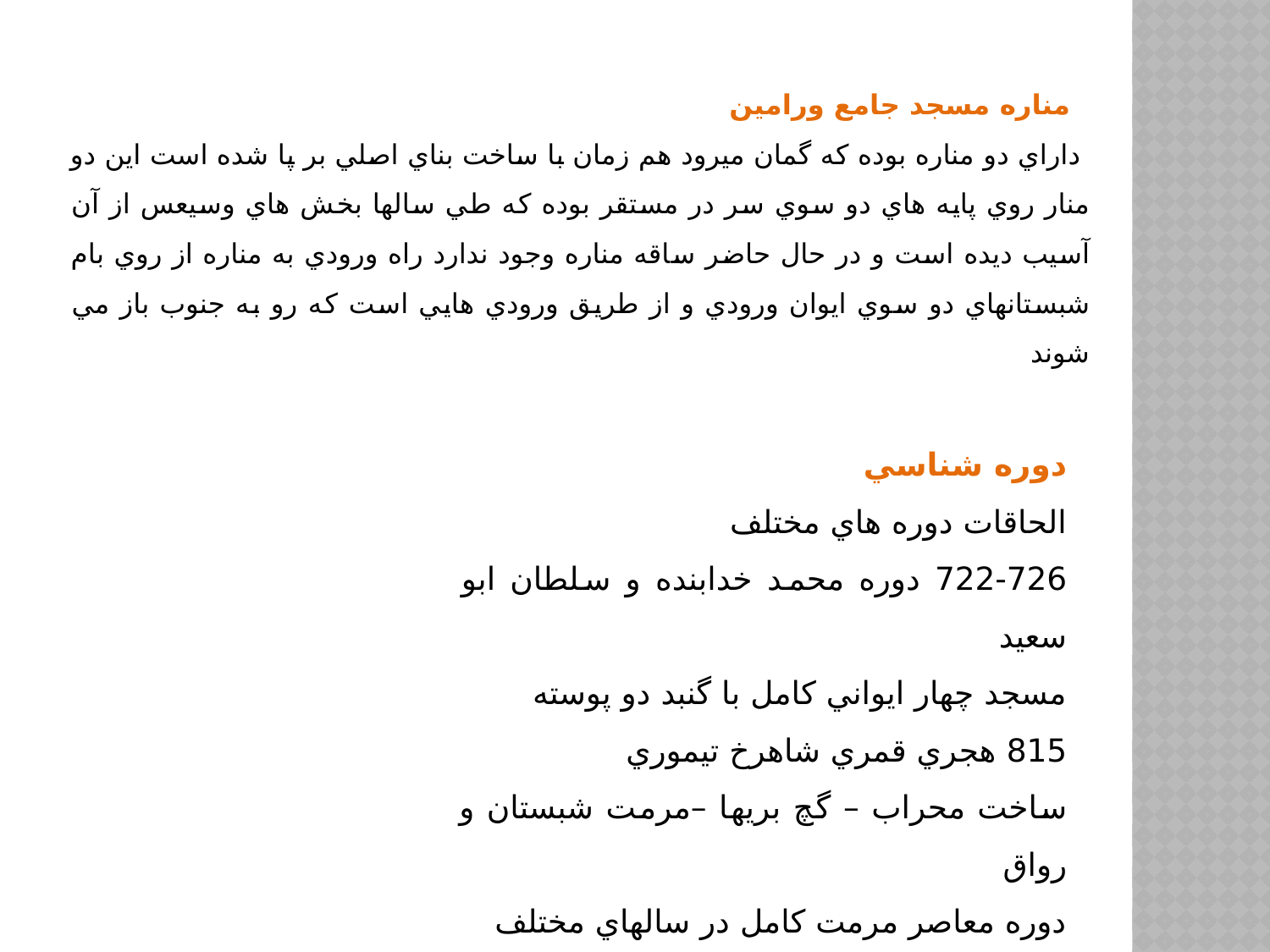

مناره مسجد جامع ورامين
 داراي دو مناره بوده كه گمان ميرود هم زمان با ساخت بناي اصلي بر پا شده است اين دو منار روي پايه هاي دو سوي سر در مستقر بوده كه طي سالها بخش هاي وسيعس از آن آسيب ديده است و در حال حاضر ساقه مناره وجود ندارد راه ورودي به مناره از روي بام شبستانهاي دو سوي ايوان ورودي و از طريق ورودي هايي است كه رو به جنوب باز مي شوند
دوره شناسي
الحاقات دوره هاي مختلف
722-726 دوره محمد خدابنده و سلطان ابو سعيد
مسجد چهار ايواني كامل با گنبد دو پوسته
815 هجري قمري شاهرخ تيموري
ساخت محراب – گچ بريها –مرمت شبستان و رواق
دوره معاصر مرمت كامل در سالهاي مختلف